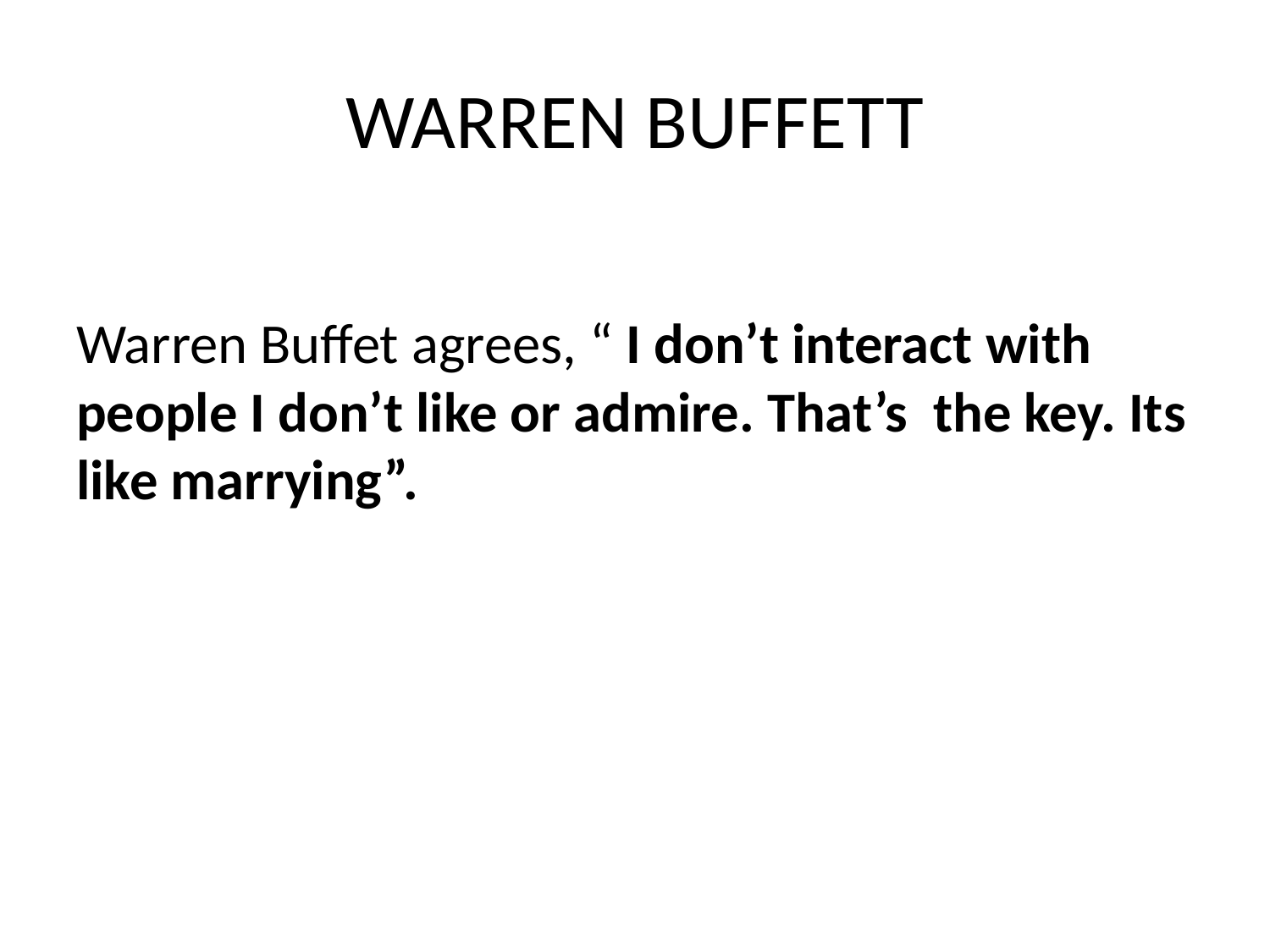

# WARREN BUFFETT

Warren Buffet agrees, “ I don’t interact with people I don’t like or admire. That’s  the key. Its like marrying”.